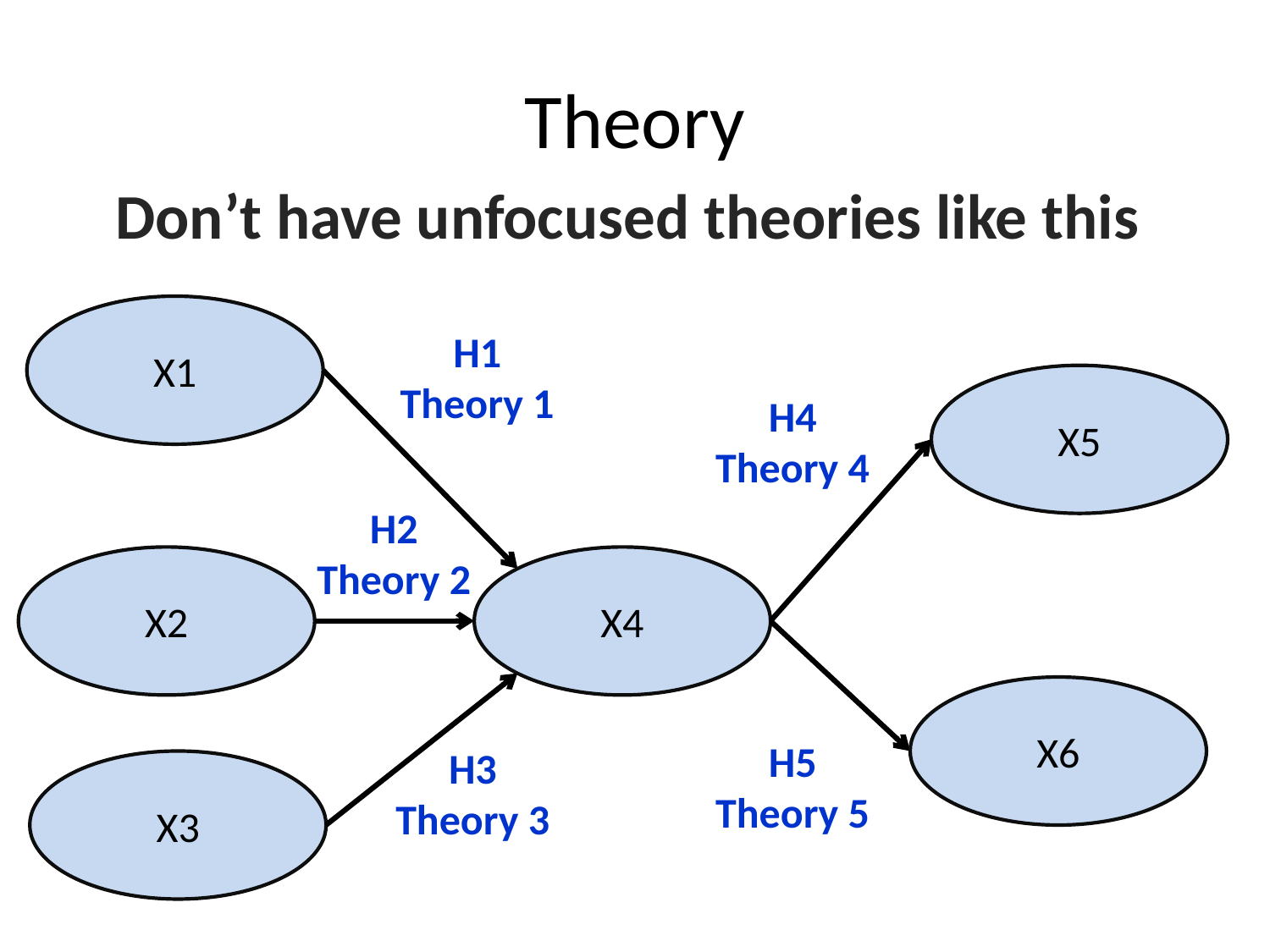

# Theory
Don’t have unfocused theories like this
X1
H1
Theory 1
X5
H4
Theory 4
H2
Theory 2
X2
X4
X6
H5
Theory 5
H3
Theory 3
X3